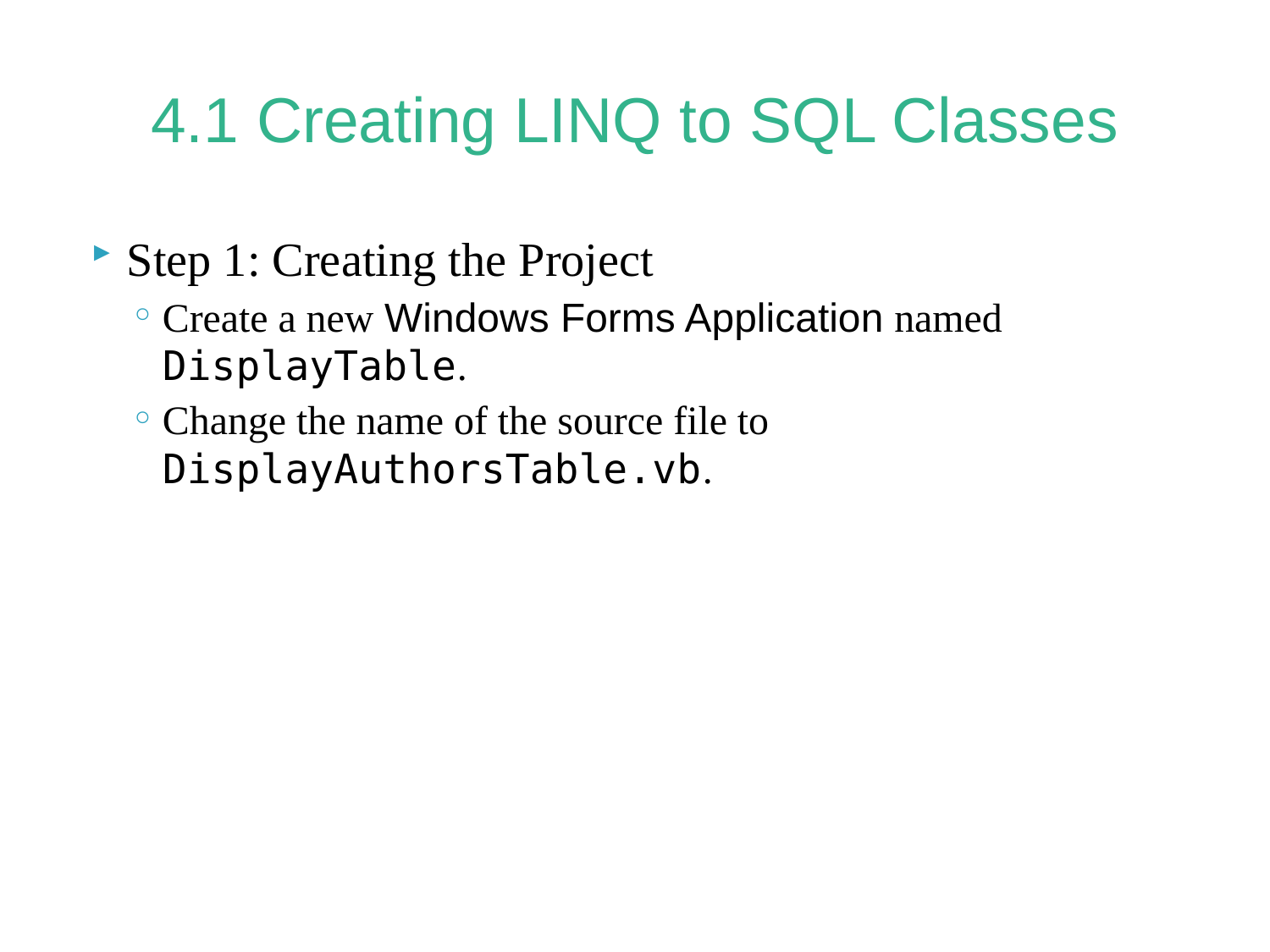

# 4.1 Creating LINQ to SQL Classes
Step 1: Creating the Project
Create a new Windows Forms Application named DisplayTable.
Change the name of the source file to DisplayAuthorsTable.vb.